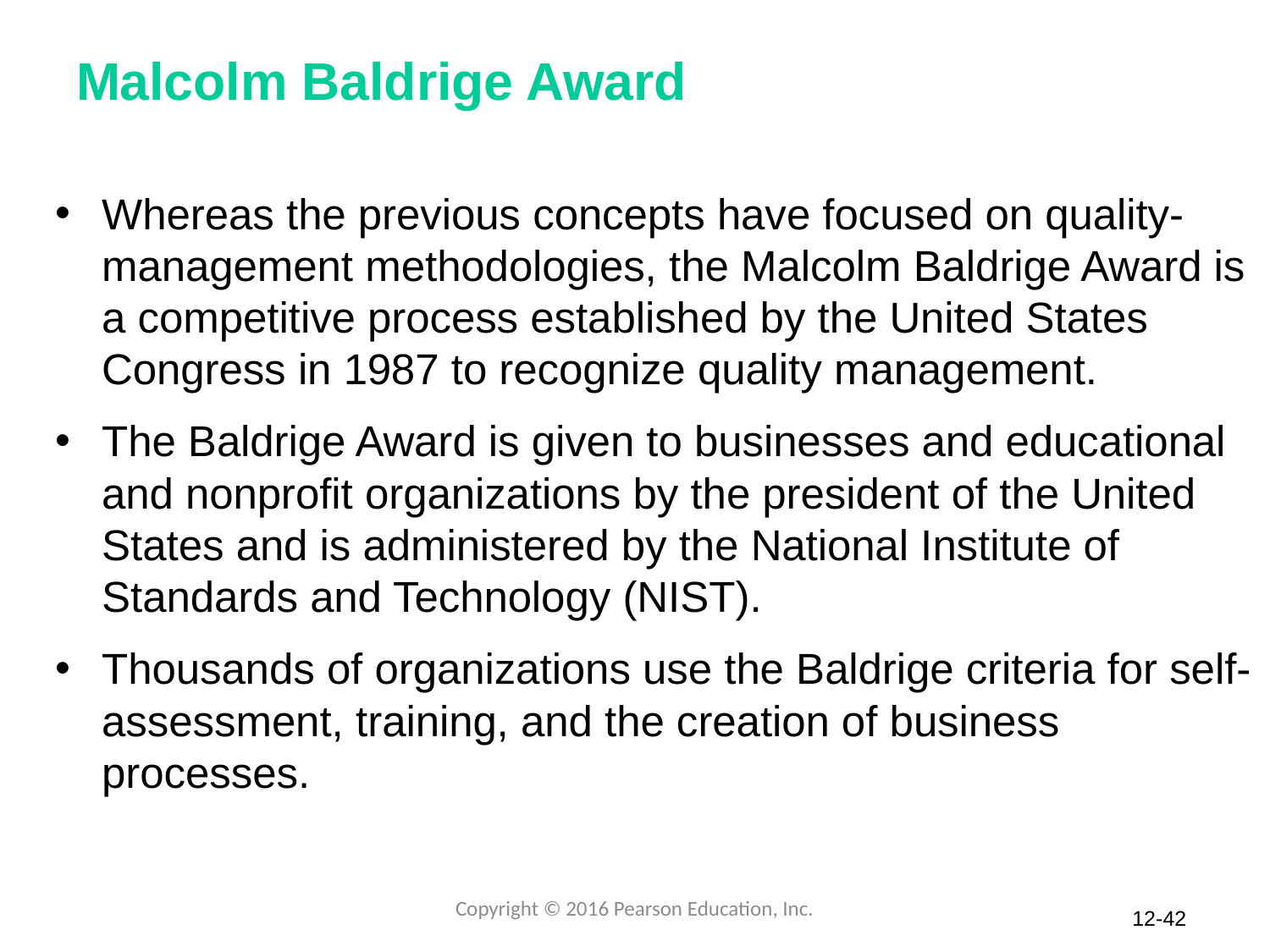

# Malcolm Baldrige Award
Whereas the previous concepts have focused on quality-management methodologies, the Malcolm Baldrige Award is a competitive process established by the United States Congress in 1987 to recognize quality management.

The Baldrige Award is given to businesses and educational and nonprofit organizations by the president of the United States and is administered by the National Institute of Standards and Technology (NIST).

Thousands of organizations use the Baldrige criteria for self-assessment, training, and the creation of business processes.
Copyright © 2016 Pearson Education, Inc.